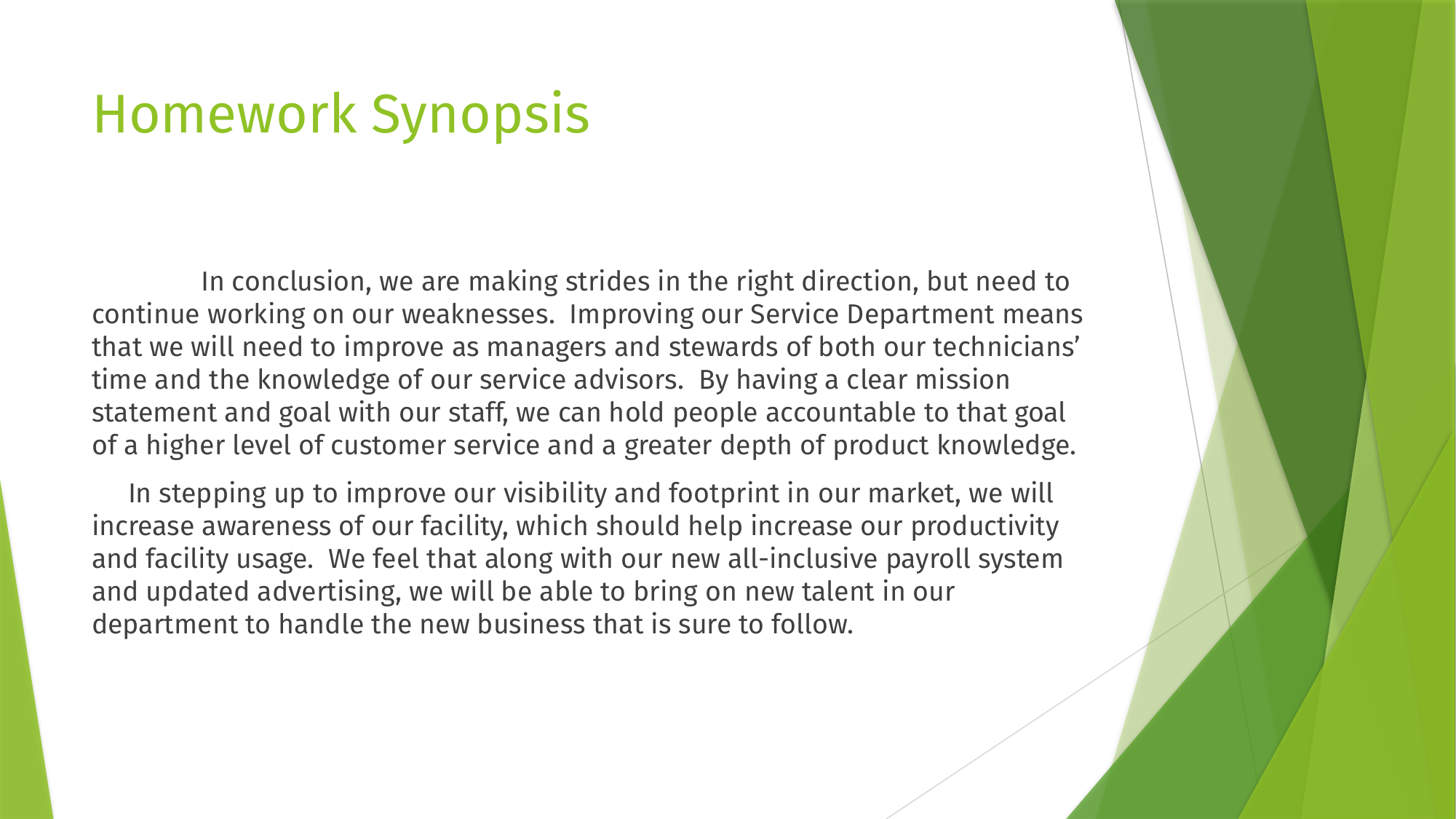

# Homework Synopsis
	In conclusion, we are making strides in the right direction, but need to continue working on our weaknesses.  Improving our Service Department means that we will need to improve as managers and stewards of both our technicians’ time and the knowledge of our service advisors.  By having a clear mission statement and goal with our staff, we can hold people accountable to that goal of a higher level of customer service and a greater depth of product knowledge.
     In stepping up to improve our visibility and footprint in our market, we will      increase awareness of our facility, which should help increase our productivity and facility usage.  We feel that along with our new all-inclusive payroll system and updated advertising, we will be able to bring on new talent in our department to handle the new business that is sure to follow.